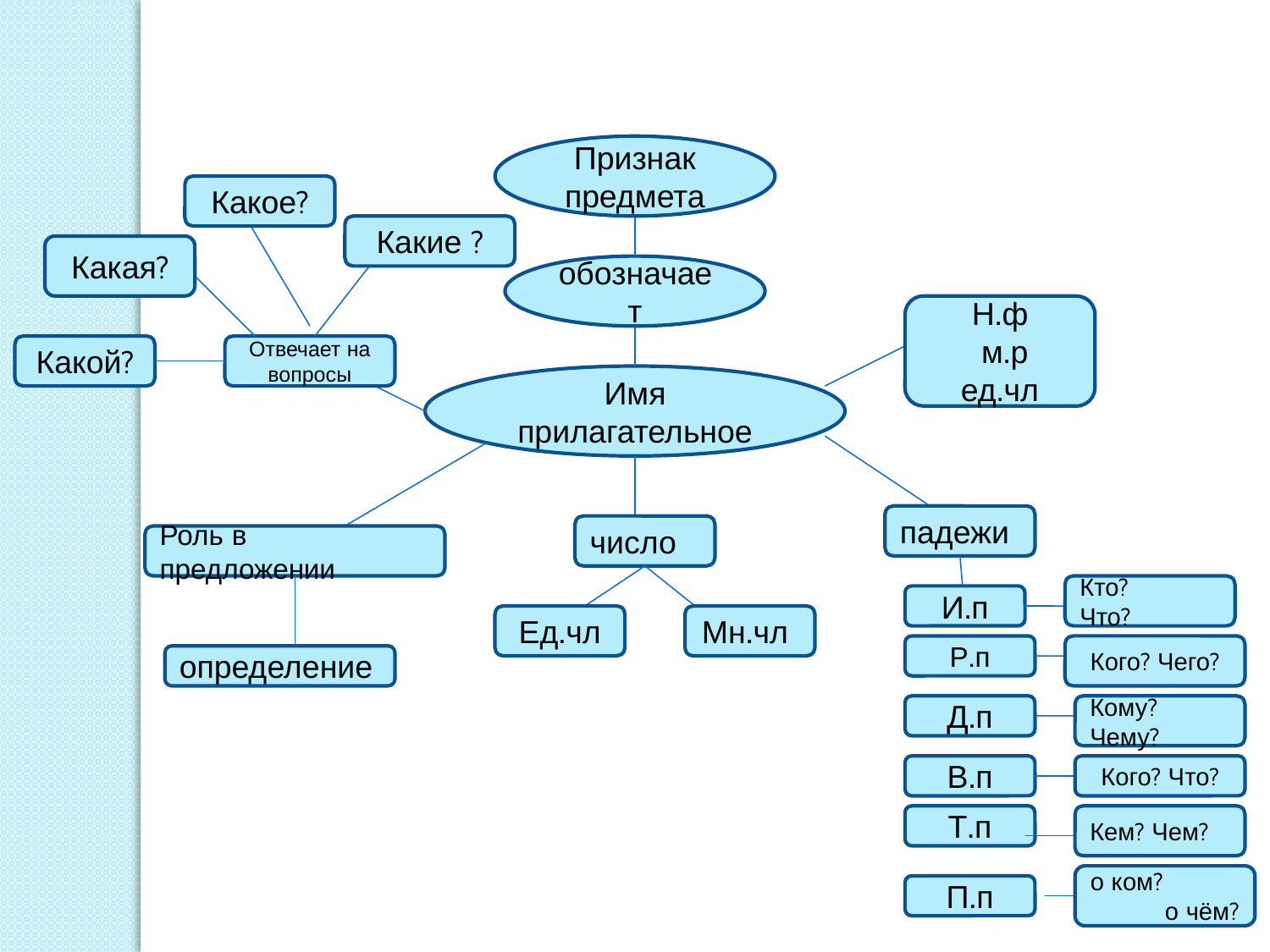

Признак предмета
Какое?
Какие ?
Какая?
обозначает
Н.ф
 м.р
ед.чл
Какой?
Отвечает на вопросы
Имя прилагательное
падежи
число
Роль в предложении
Кто?       Что?
И.п
Ед.чл
Мн.чл
Р.п
Кого? Чего?
определение
Д.п
Кому? Чему?
В.п
Кого? Что?
Т.п
Кем? Чем?
о ком?
          о чём?
П.п